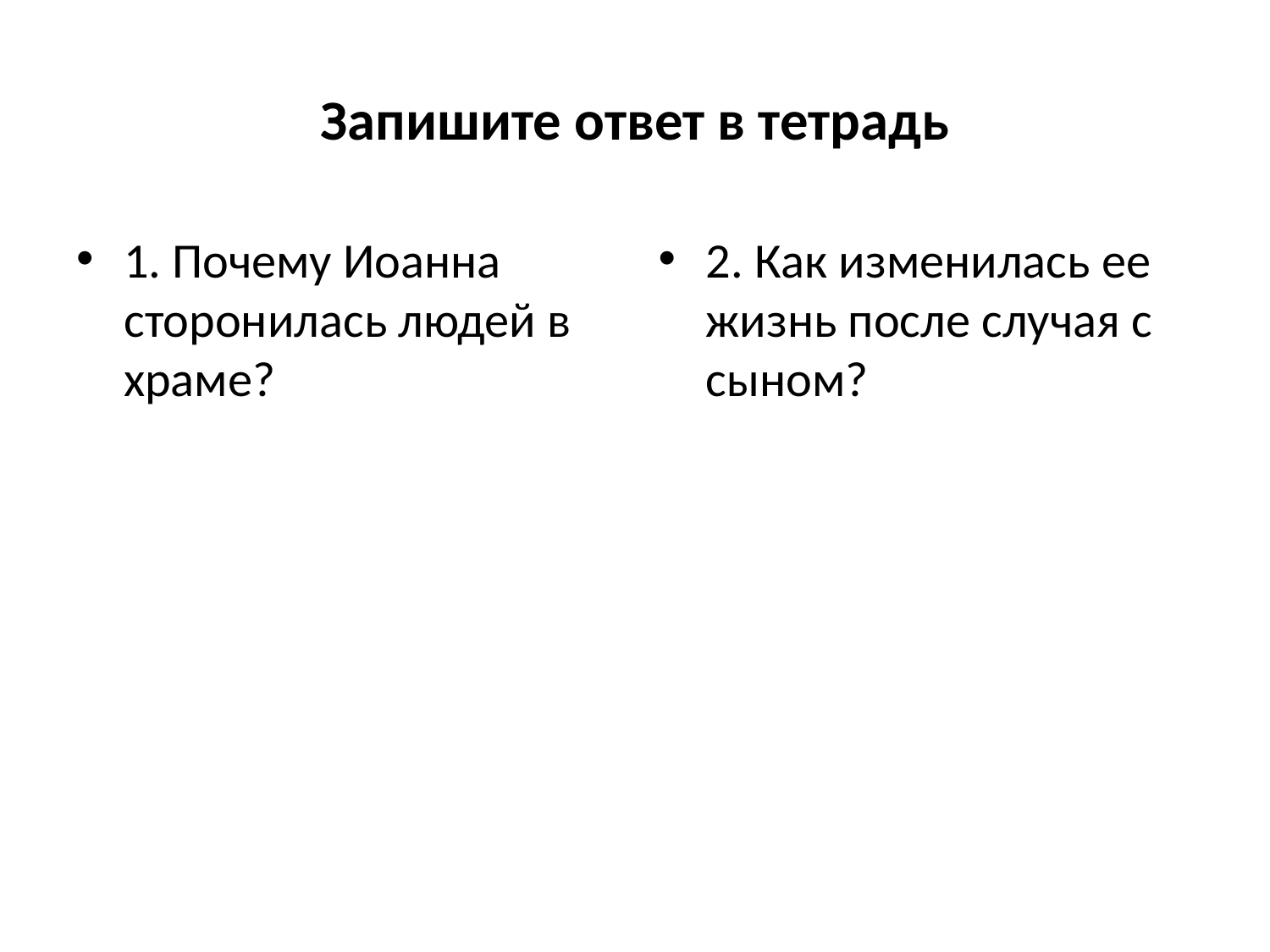

# Запишите ответ в тетрадь
1. Почему Иоанна сторонилась людей в храме?
2. Как изменилась ее жизнь после случая с сыном?